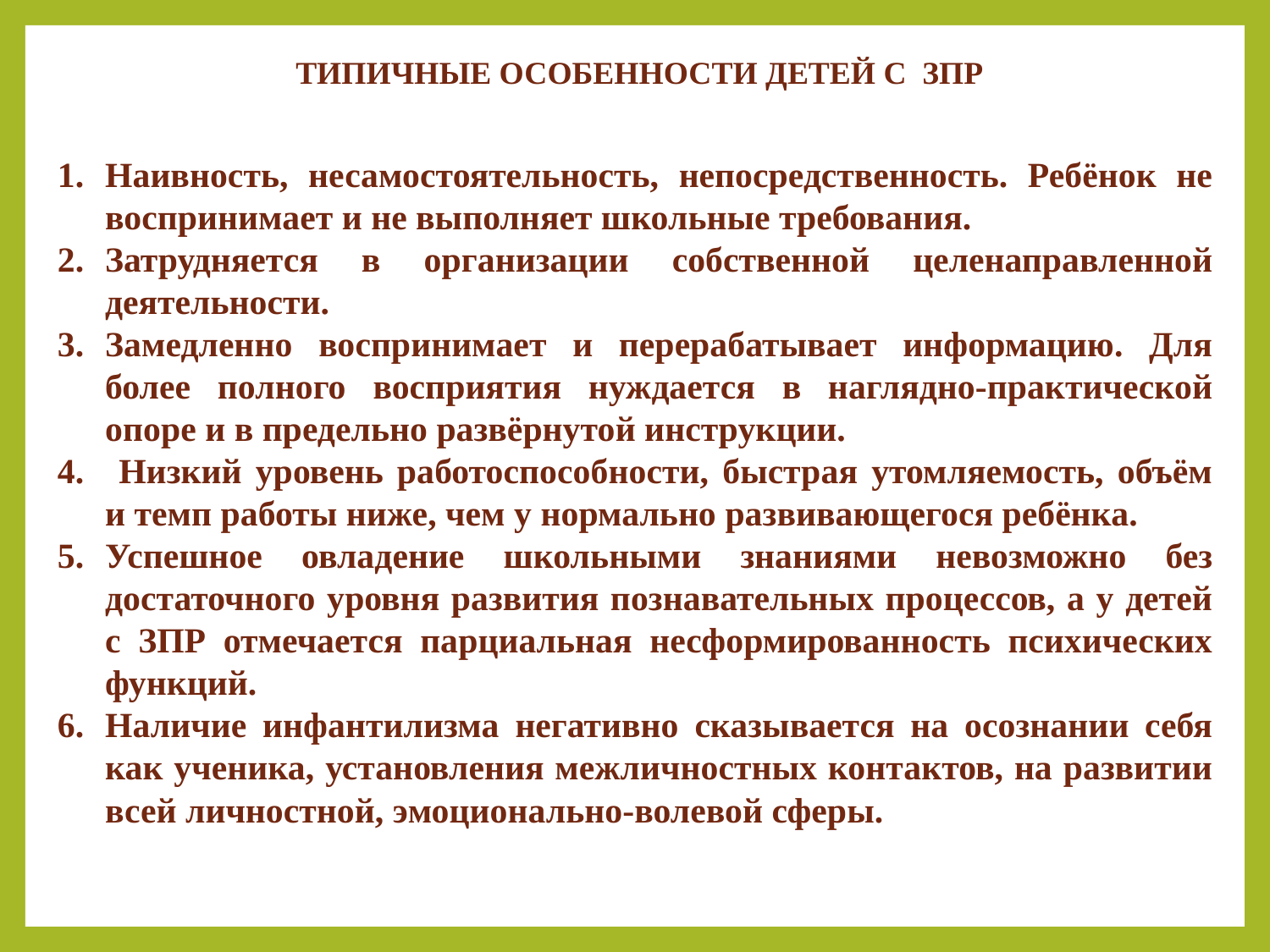

ТИПИЧНЫЕ ОСОБЕННОСТИ ДЕТЕЙ С  ЗПР
Наивность, несамостоятельность, непосредственность. Ребёнок не воспринимает и не выполняет школьные требования.
Затрудняется в организации собственной целенаправленной деятельности.
Замедленно воспринимает и перерабатывает информацию. Для более полного восприятия нуждается в наглядно-практической опоре и в предельно развёрнутой инструкции.
 Низкий уровень работоспособности, быстрая утомляемость, объём и темп работы ниже, чем у нормально развивающегося ребёнка.
Успешное овладение школьными знаниями невозможно без достаточного уровня развития познавательных процессов, а у детей с ЗПР отмечается парциальная несформированность психических функций.
Наличие инфантилизма негативно сказывается на осознании себя как ученика, установления межличностных контактов, на развитии всей личностной, эмоционально-волевой сферы.